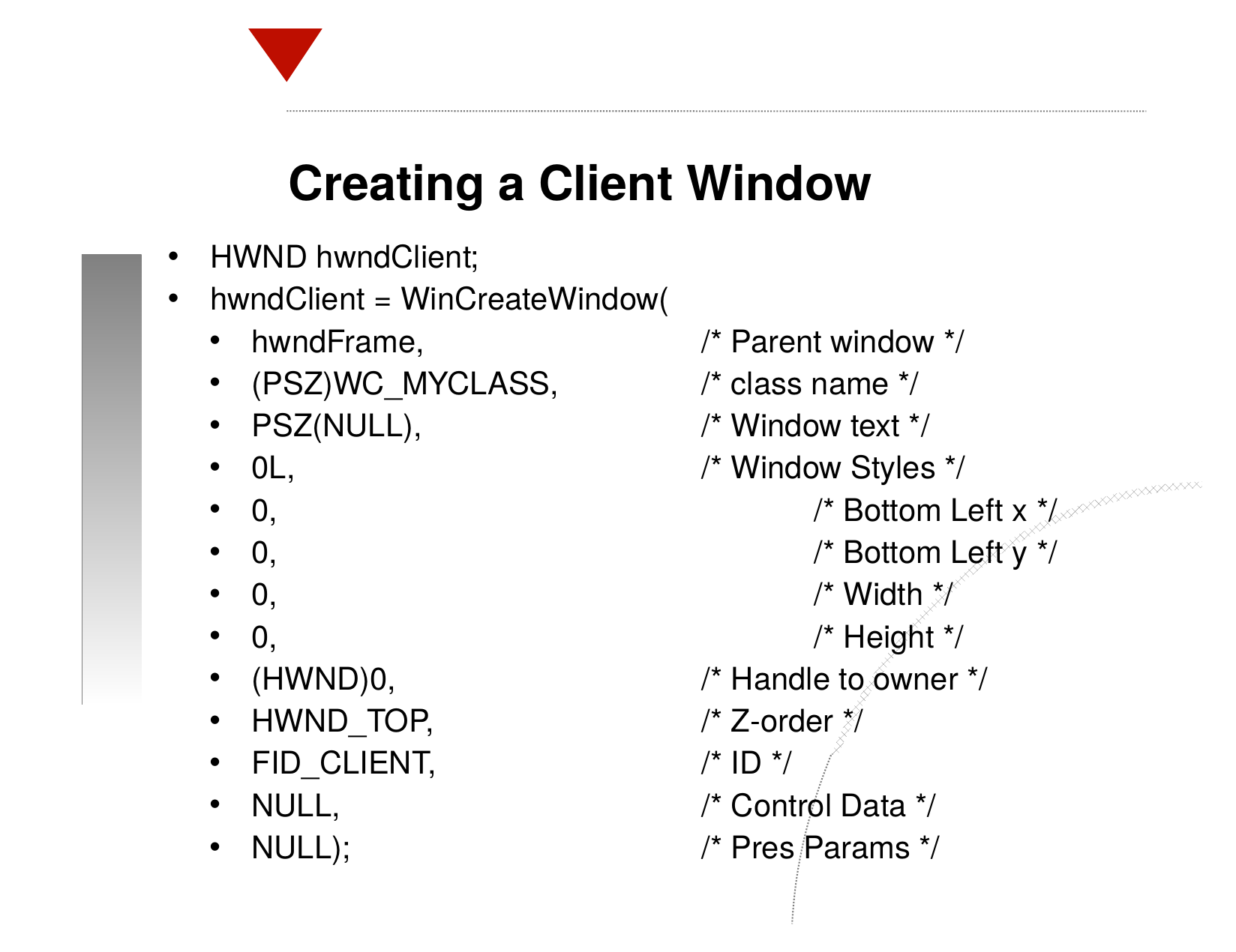

Creating a Client Window
HWND hwndClient;
hwndClient = WinCreateWindow(
hwndFrame,			/* Parent window */
(PSZ)WC_MYCLASS,		/* class name */
PSZ(NULL),			/* Window text */
0L,				/* Window Styles */
0,					/* Bottom Left x */
0,					/* Bottom Left y */
0,					/* Width */
0,					/* Height */
(HWND)0,			/* Handle to owner */
HWND_TOP,			/* Z-order */
FID_CLIENT,			/* ID */
NULL,				/* Control Data */
NULL);				/* Pres Params */